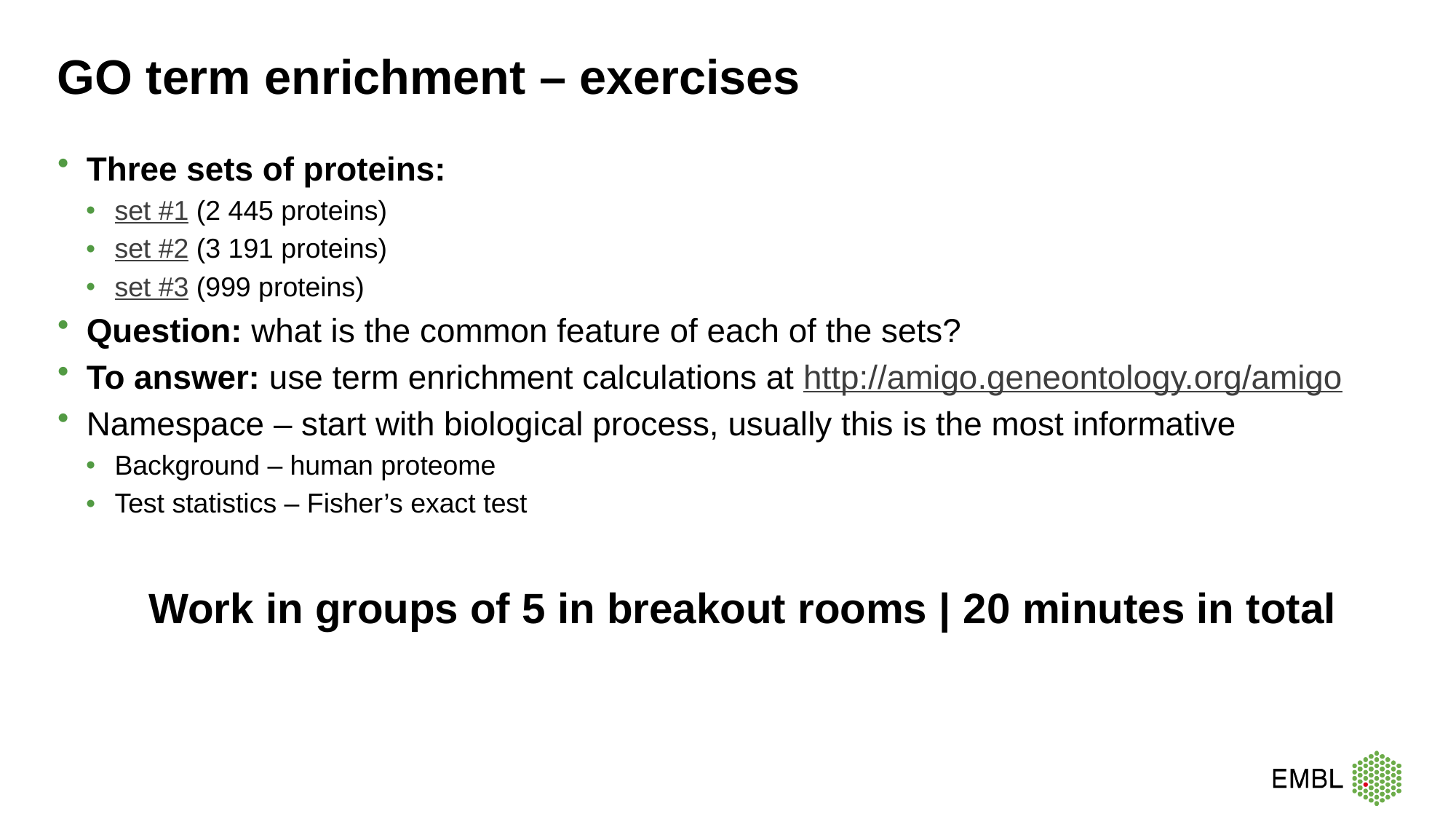

# GO term enrichment – exercises
Three sets of proteins:
set #1 (2 445 proteins)
set #2 (3 191 proteins)
set #3 (999 proteins)
Question: what is the common feature of each of the sets?
To answer: use term enrichment calculations at http://amigo.geneontology.org/amigo
Namespace – start with biological process, usually this is the most informative
Background – human proteome
Test statistics – Fisher’s exact test

Work in groups of 5 in breakout rooms | 20 minutes in total